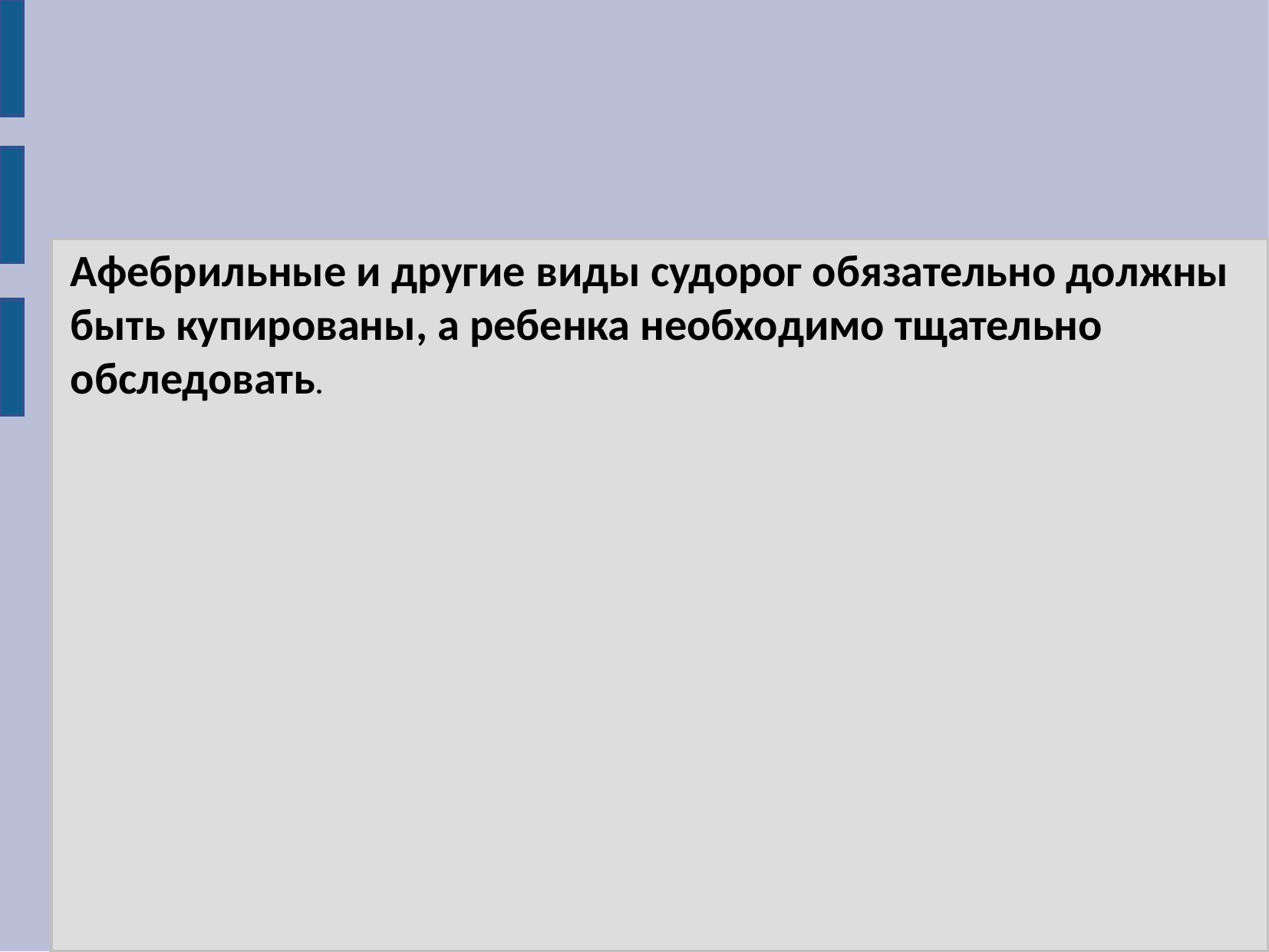

Афебрильные и другие виды судорог обязательно должны быть купированы, а ребенка необходимо тщательно обследовать.